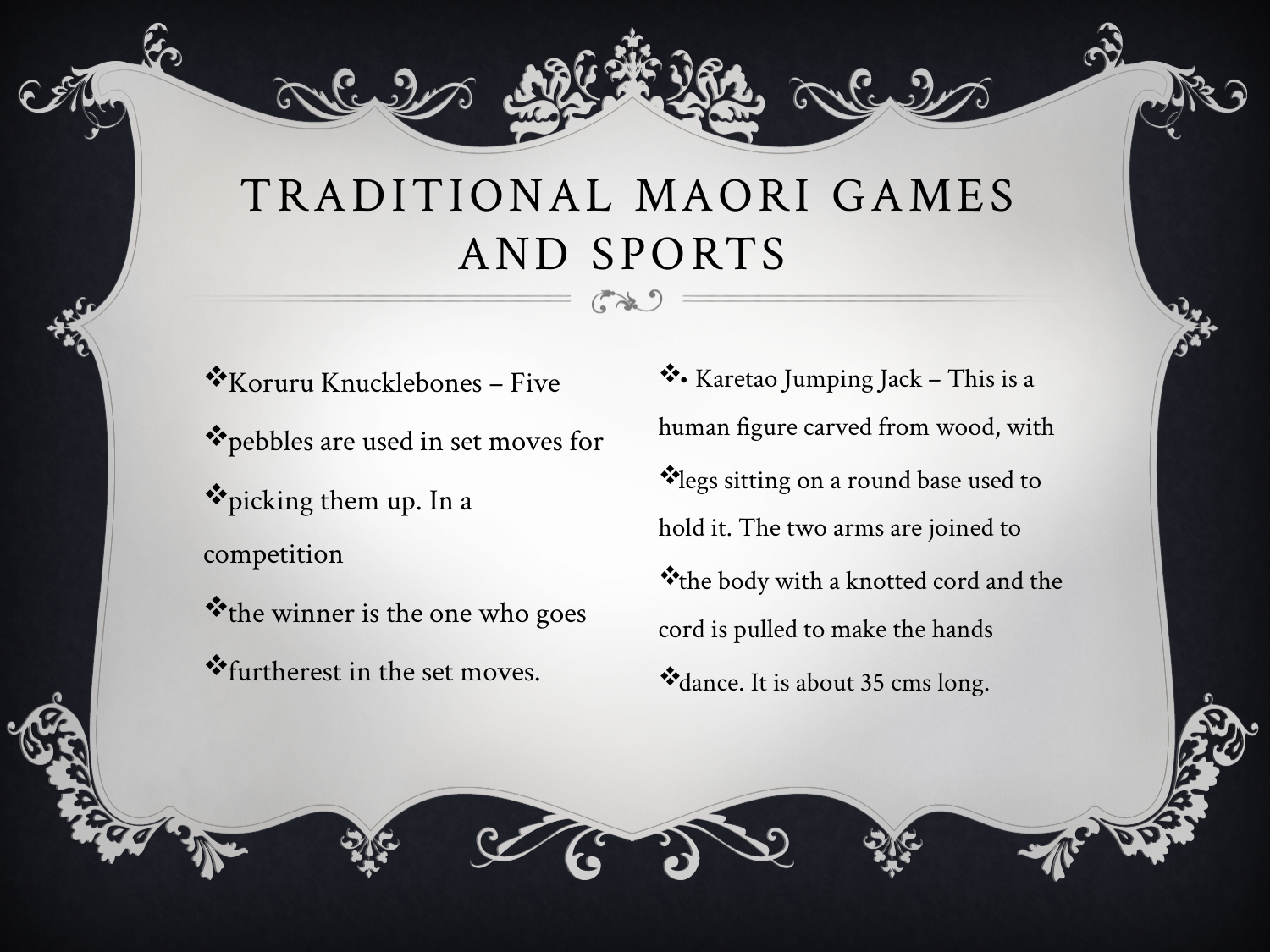

# Traditional Maori Games and Sports
Koruru Knucklebones – Five
pebbles are used in set moves for
picking them up. In a competition
the winner is the one who goes
furtherest in the set moves.
• Karetao Jumping Jack – This is a human figure carved from wood, with
legs sitting on a round base used to hold it. The two arms are joined to
the body with a knotted cord and the cord is pulled to make the hands
dance. It is about 35 cms long.